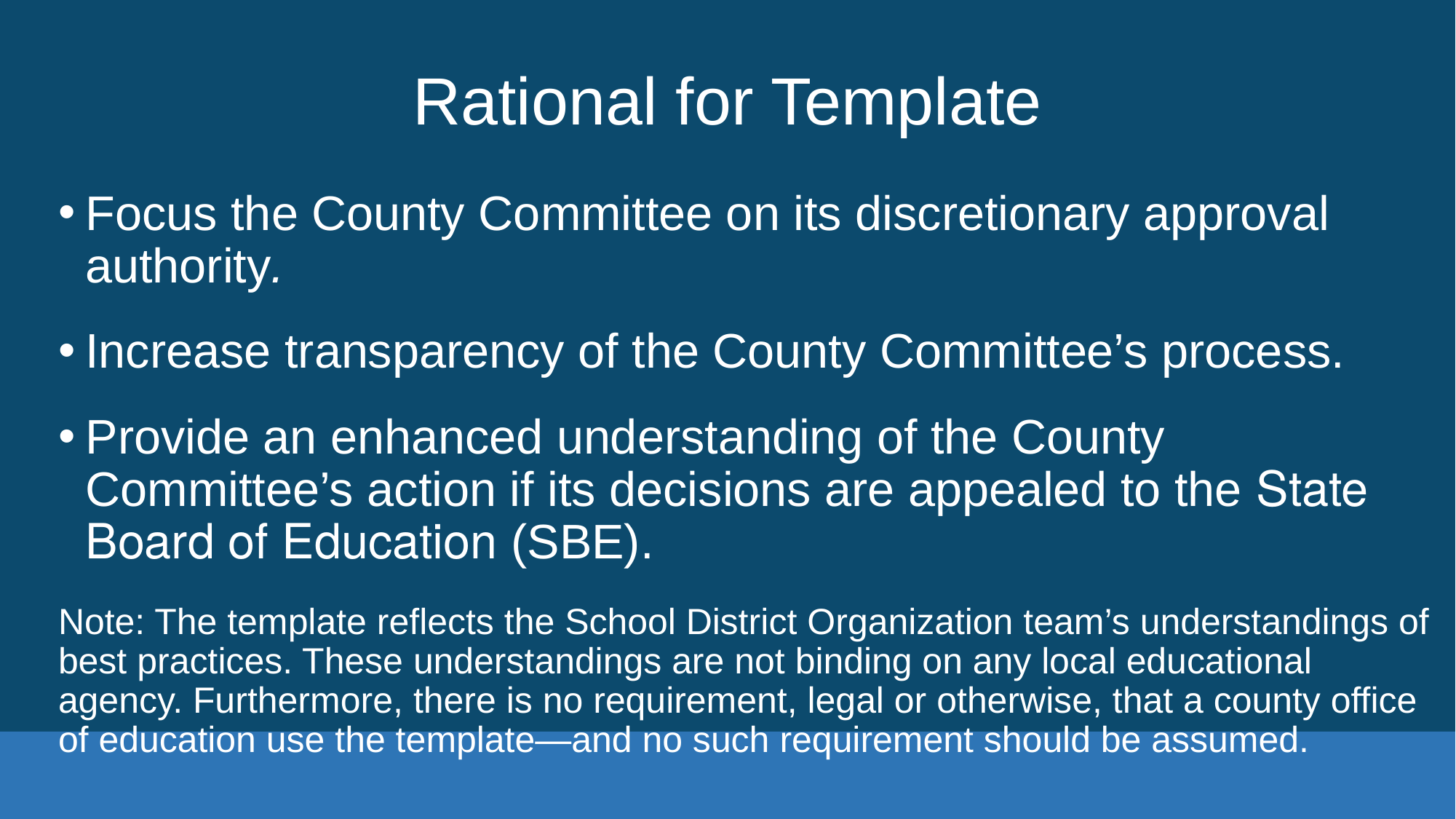

# Rational for Template
Focus the County Committee on its discretionary approval authority.
Increase transparency of the County Committee’s process.
Provide an enhanced understanding of the County Committee’s action if its decisions are appealed to the State Board of Education (SBE).
Note: The template reflects the School District Organization team’s understandings of best practices. These understandings are not binding on any local educational agency. Furthermore, there is no requirement, legal or otherwise, that a county office of education use the template—and no such requirement should be assumed.